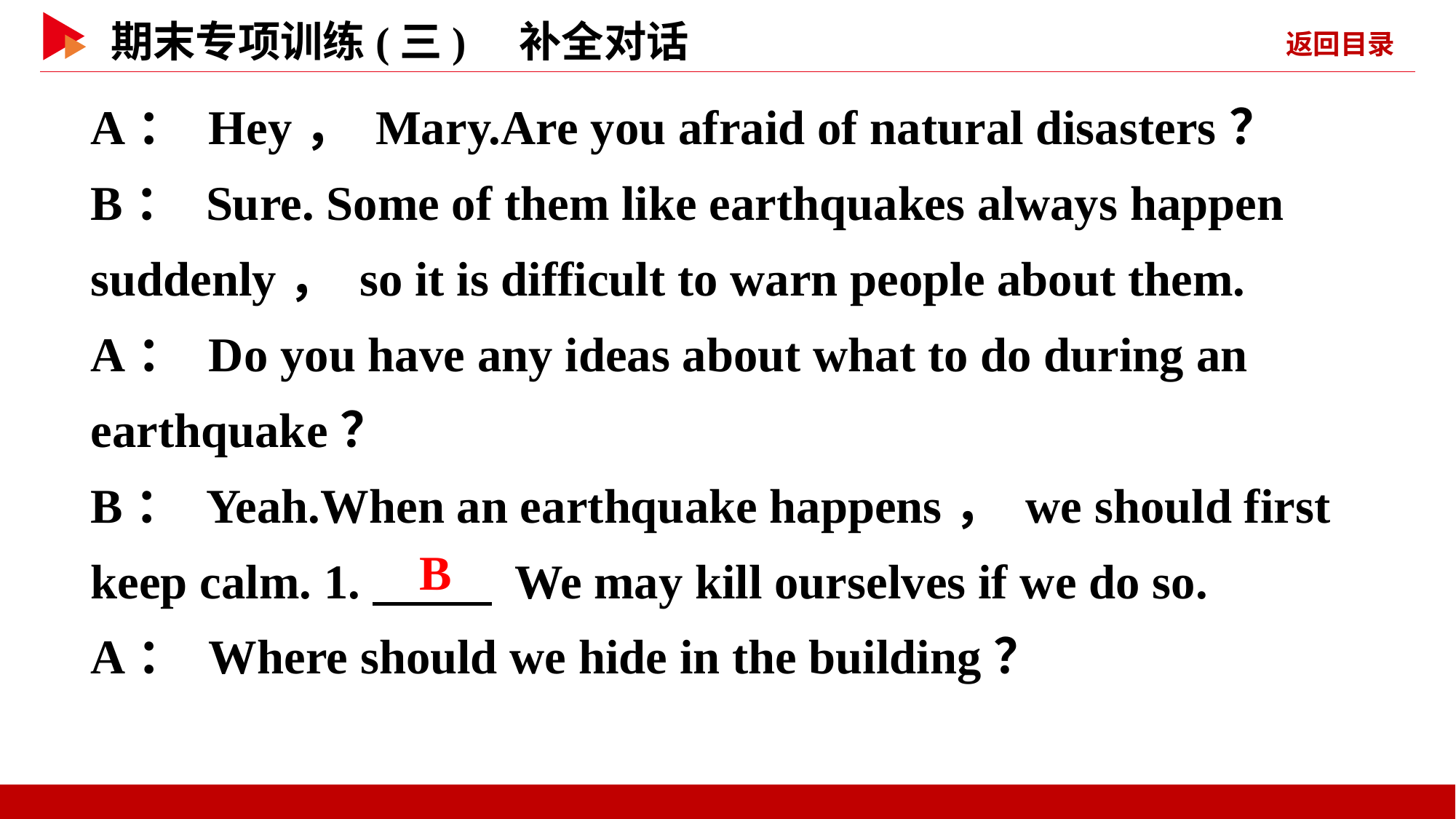

A： Hey， Mary.Are you afraid of natural disasters？
B： Sure. Some of them like earthquakes always happen suddenly， so it is difficult to warn people about them.
A： Do you have any ideas about what to do during an earthquake？
B： Yeah.When an earthquake happens， we should first keep calm. 1.　  　 We may kill ourselves if we do so.
A： Where should we hide in the building？
　B